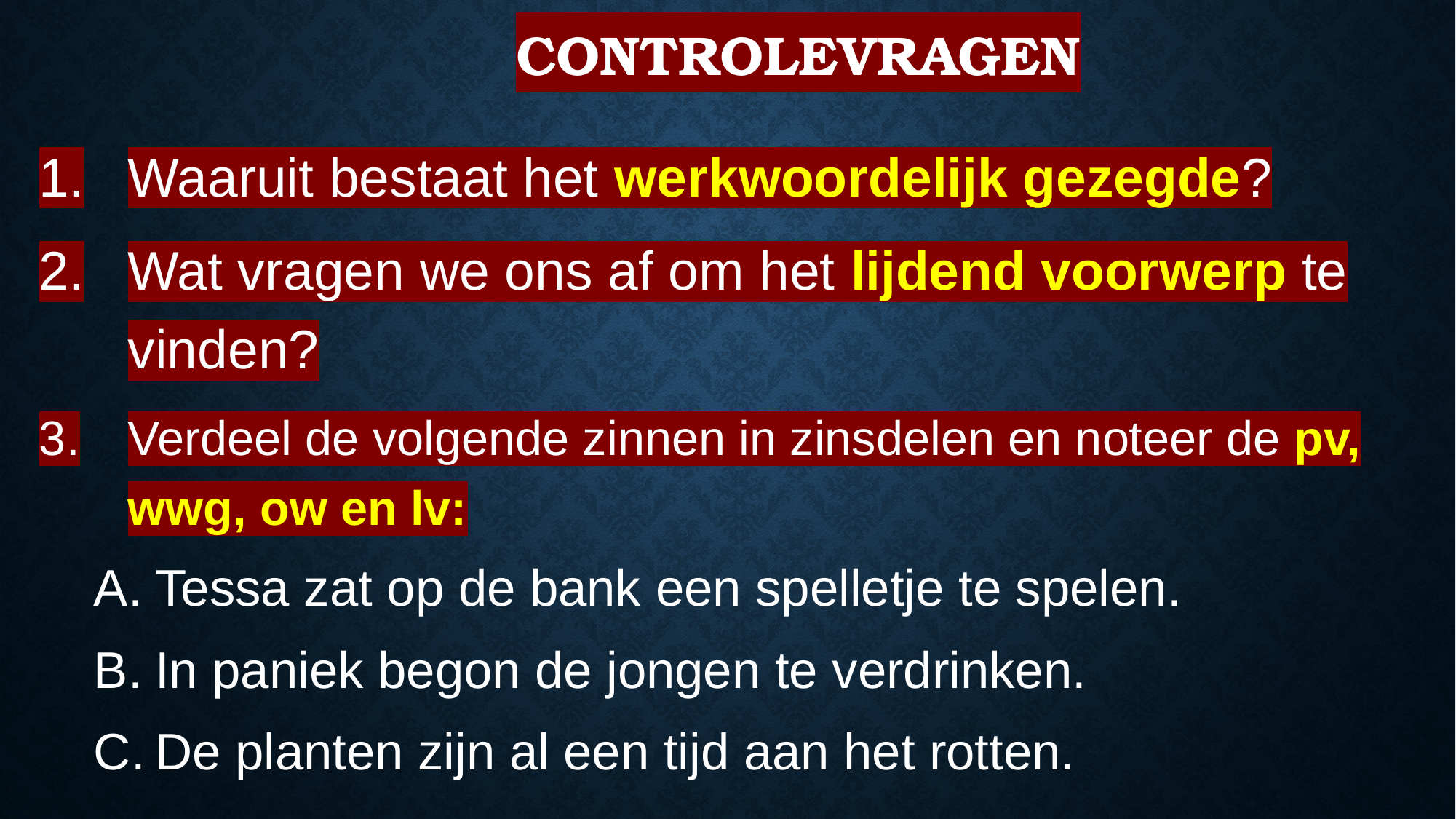

# Controlevragen
Waaruit bestaat het werkwoordelijk gezegde?
Wat vragen we ons af om het lijdend voorwerp te vinden?
Verdeel de volgende zinnen in zinsdelen en noteer de pv, wwg, ow en lv:
Tessa zat op de bank een spelletje te spelen.
In paniek begon de jongen te verdrinken.
De planten zijn al een tijd aan het rotten.